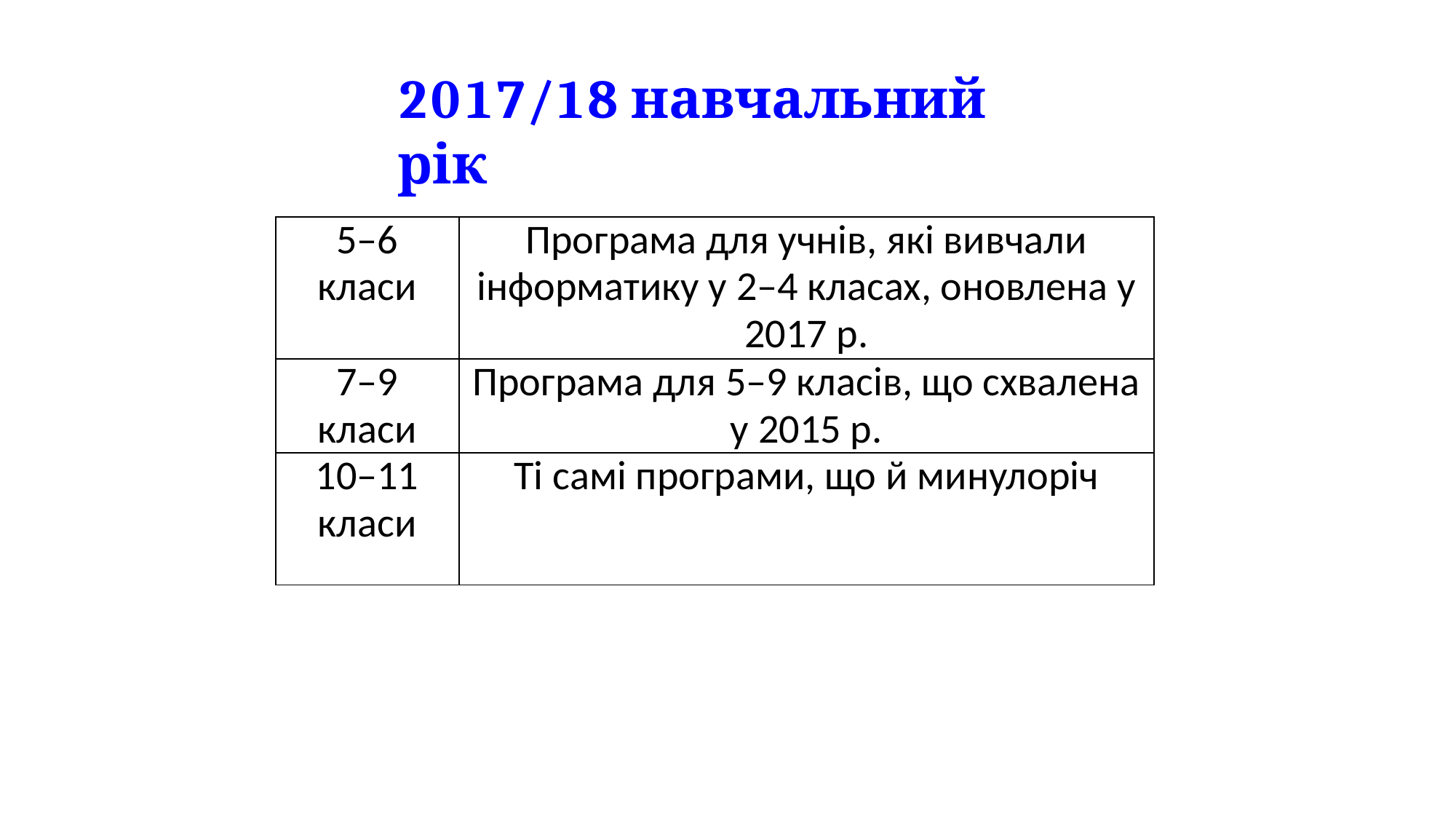

2017/18 навчальний рік
| 5–6 класи | Програма для учнів, які вивчали інформатику у 2–4 класах, оновлена у 2017 р. |
| --- | --- |
| 7–9 класи | Програма для 5–9 класів, що схвалена у 2015 р. |
| 10–11 класи | Ті самі програми, що й минулоріч |